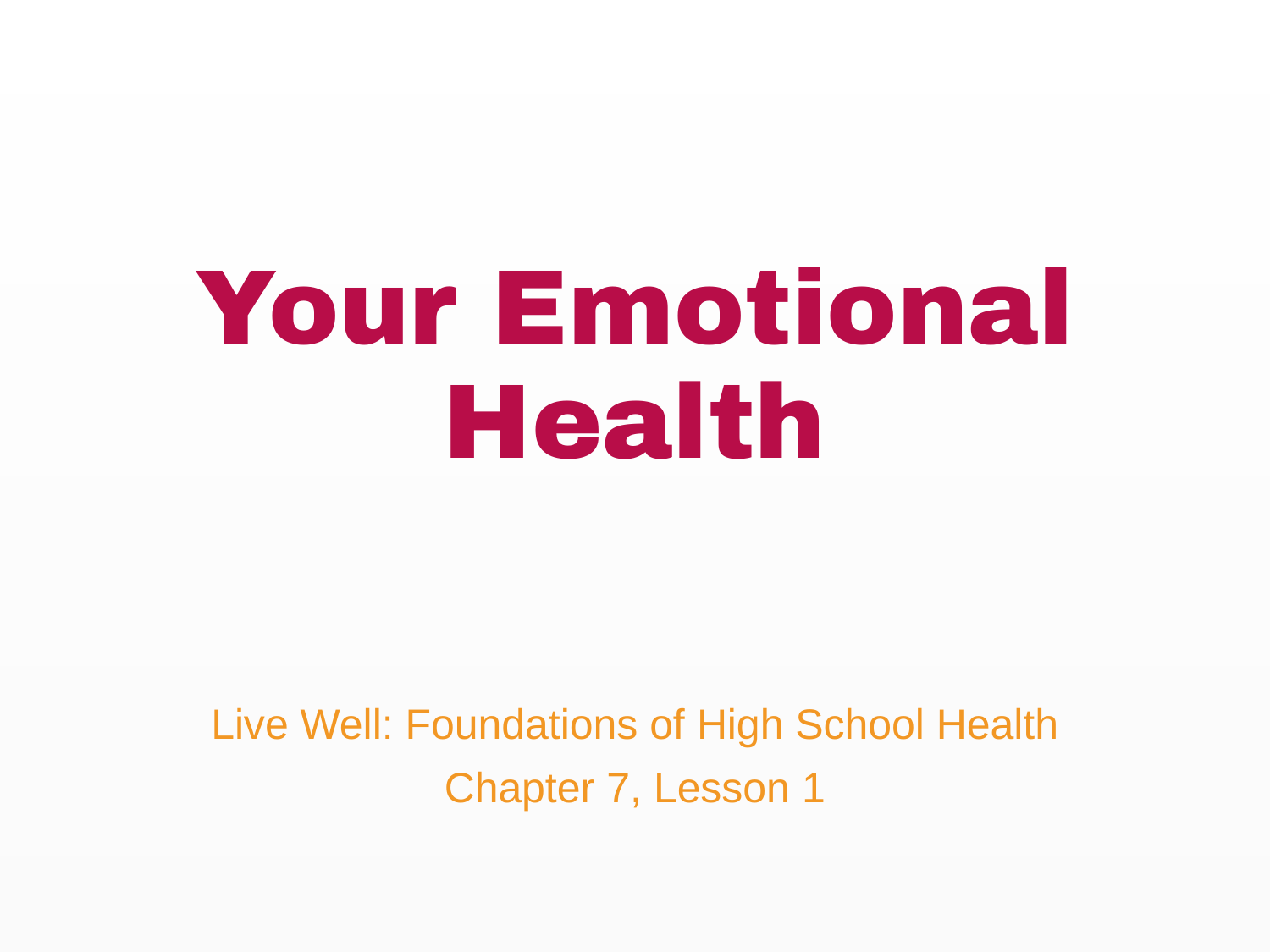

# Your Emotional Health
Live Well: Foundations of High School Health
Chapter 7, Lesson 1